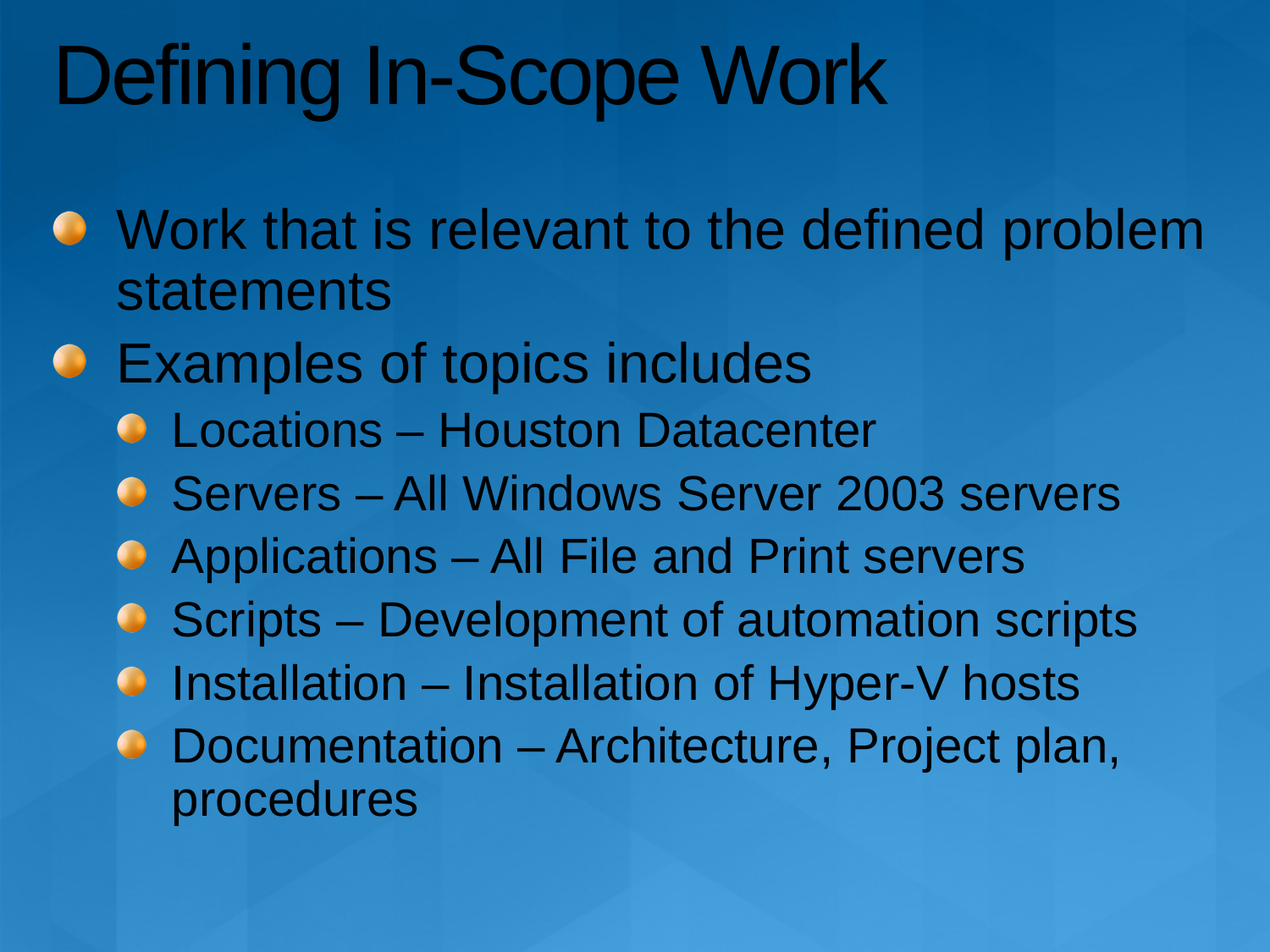

# Defining In-Scope Work
Work that is relevant to the defined problem statements
Examples of topics includes
Locations – Houston Datacenter
Servers – All Windows Server 2003 servers
Applications – All File and Print servers
Scripts – Development of automation scripts
Installation – Installation of Hyper-V hosts
Documentation – Architecture, Project plan, procedures